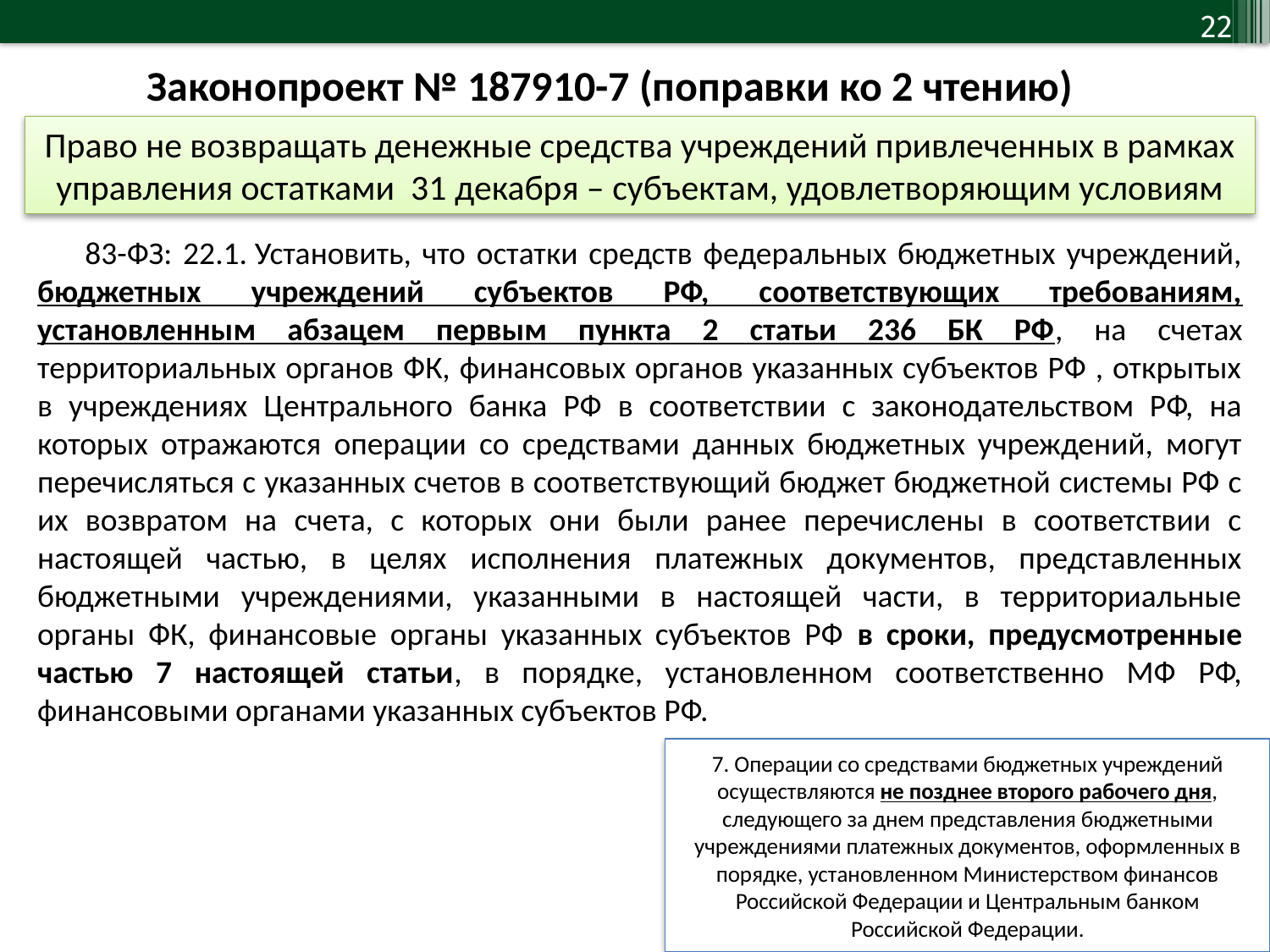

Законопроект № 187910-7 (поправки ко 2 чтению)
Право не возвращать денежные средства учреждений привлеченных в рамках управления остатками  31 декабря – субъектам, удовлетворяющим условиям
83-ФЗ: 22.1. Установить, что остатки средств федеральных бюджетных учреждений, бюджетных учреждений субъектов РФ, соответствующих требованиям, установленным абзацем первым пункта 2 статьи 236 БК РФ, на счетах территориальных органов ФК, финансовых органов указанных субъектов РФ , открытых в учреждениях Центрального банка РФ в соответствии с законодательством РФ, на которых отражаются операции со средствами данных бюджетных учреждений, могут перечисляться с указанных счетов в соответствующий бюджет бюджетной системы РФ с их возвратом на счета, с которых они были ранее перечислены в соответствии с настоящей частью, в целях исполнения платежных документов, представленных бюджетными учреждениями, указанными в настоящей части, в территориальные органы ФК, финансовые органы указанных субъектов РФ в сроки, предусмотренные частью 7 настоящей статьи, в порядке, установленном соответственно МФ РФ, финансовыми органами указанных субъектов РФ.
7. Операции со средствами бюджетных учреждений осуществляются не позднее второго рабочего дня, следующего за днем представления бюджетными учреждениями платежных документов, оформленных в порядке, установленном Министерством финансов Российской Федерации и Центральным банком Российской Федерации.